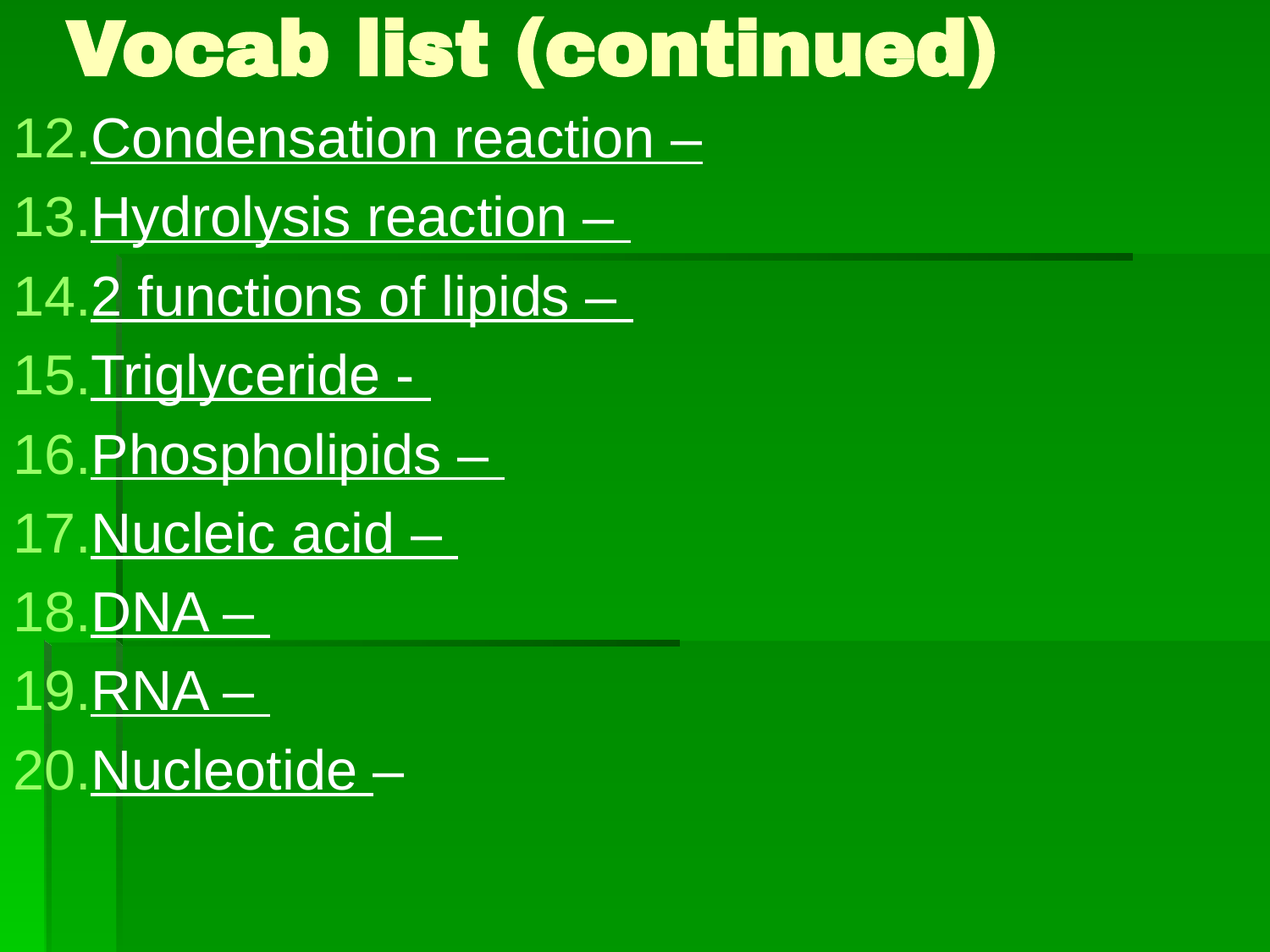

# Vocab list (continued)
Condensation reaction –
Hydrolysis reaction –
2 functions of lipids –
Triglyceride -
Phospholipids –
Nucleic acid –
DNA –
RNA –
Nucleotide –